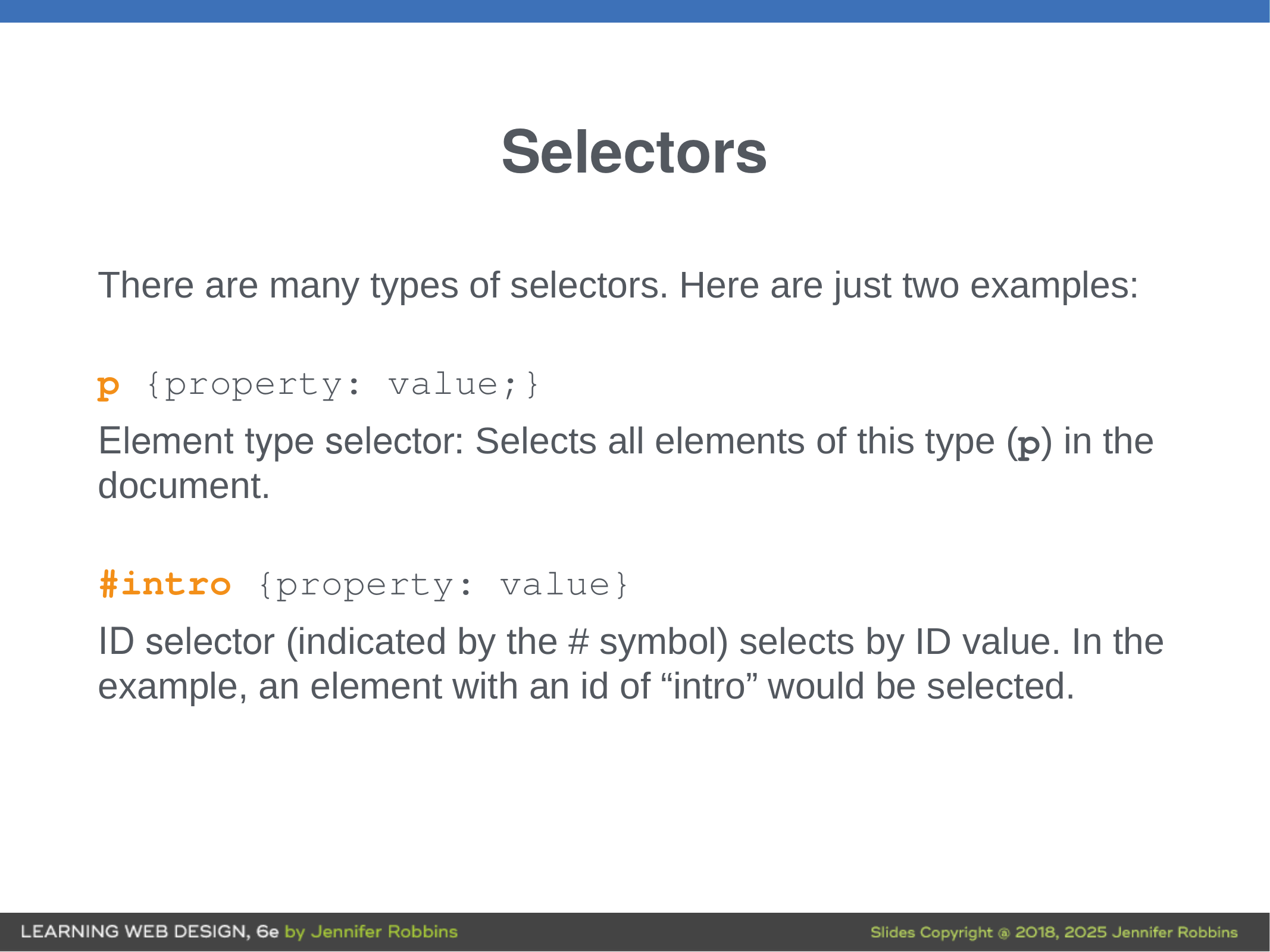

# Selectors
There are many types of selectors. Here are just two examples:
p {property: value;}
Element type selector: Selects all elements of this type (p) in the document.
#intro {property: value}
ID selector (indicated by the # symbol) selects by ID value. In the example, an element with an id of “intro” would be selected.